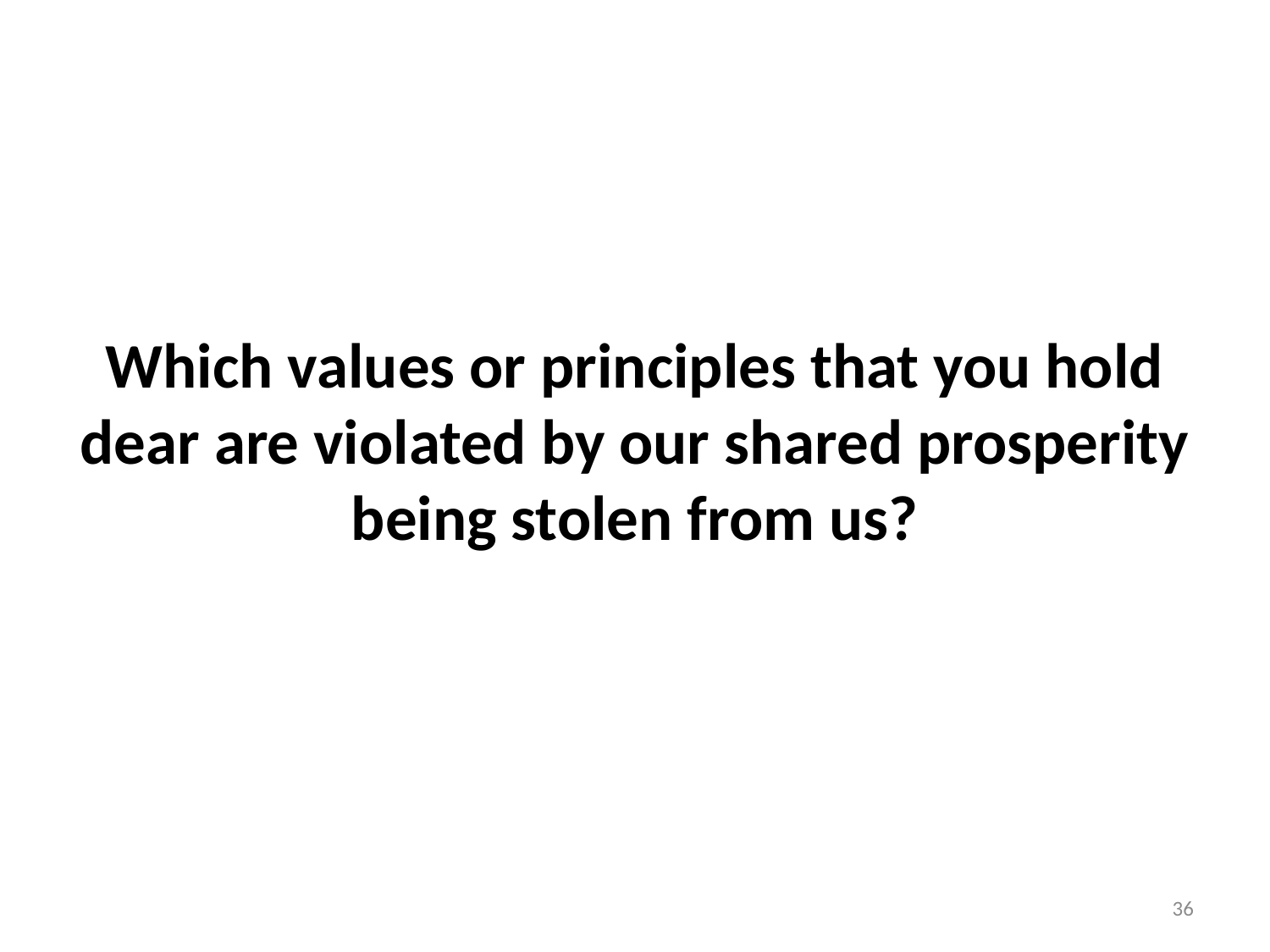

# Which values or principles that you hold dear are violated by our shared prosperity being stolen from us?
36